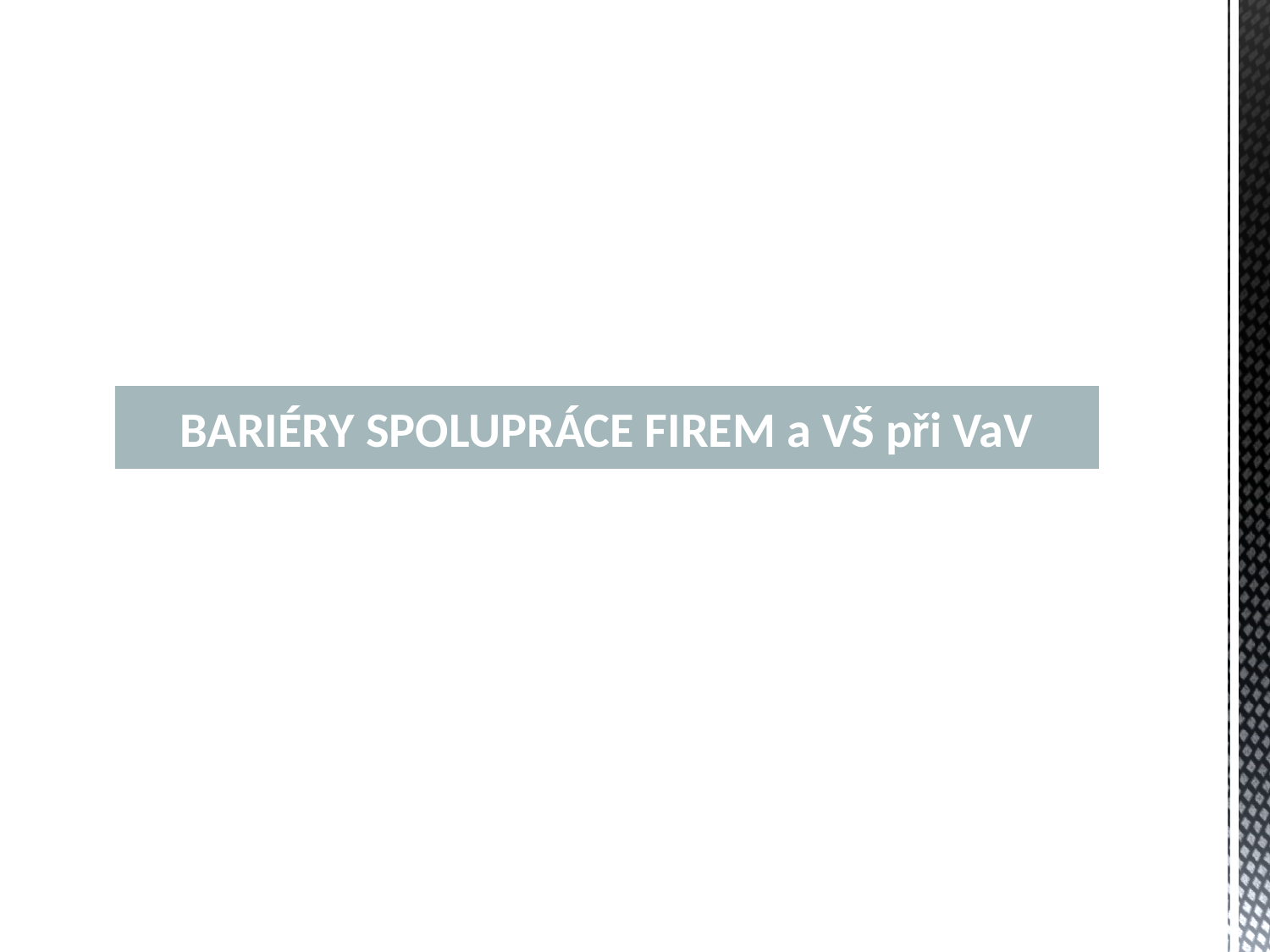

# BARIÉRY SPOLUPRÁCE FIREM a VŠ při VaV